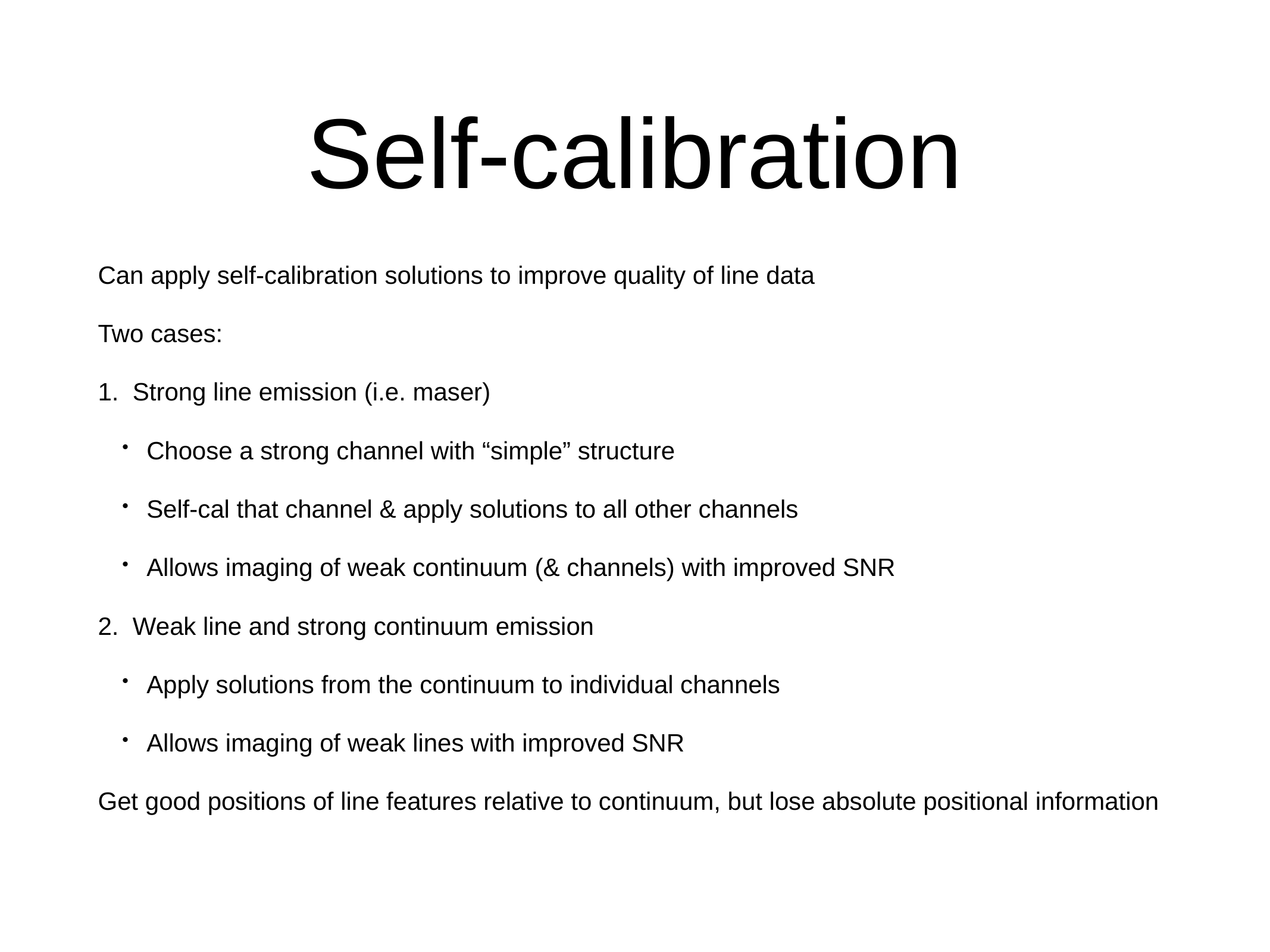

# Self-calibration
Can apply self-calibration solutions to improve quality of line data
Two cases:
Strong line emission (i.e. maser)
Choose a strong channel with “simple” structure
Self-cal that channel & apply solutions to all other channels
Allows imaging of weak continuum (& channels) with improved SNR
Weak line and strong continuum emission
Apply solutions from the continuum to individual channels
Allows imaging of weak lines with improved SNR
Get good positions of line features relative to continuum, but lose absolute positional information